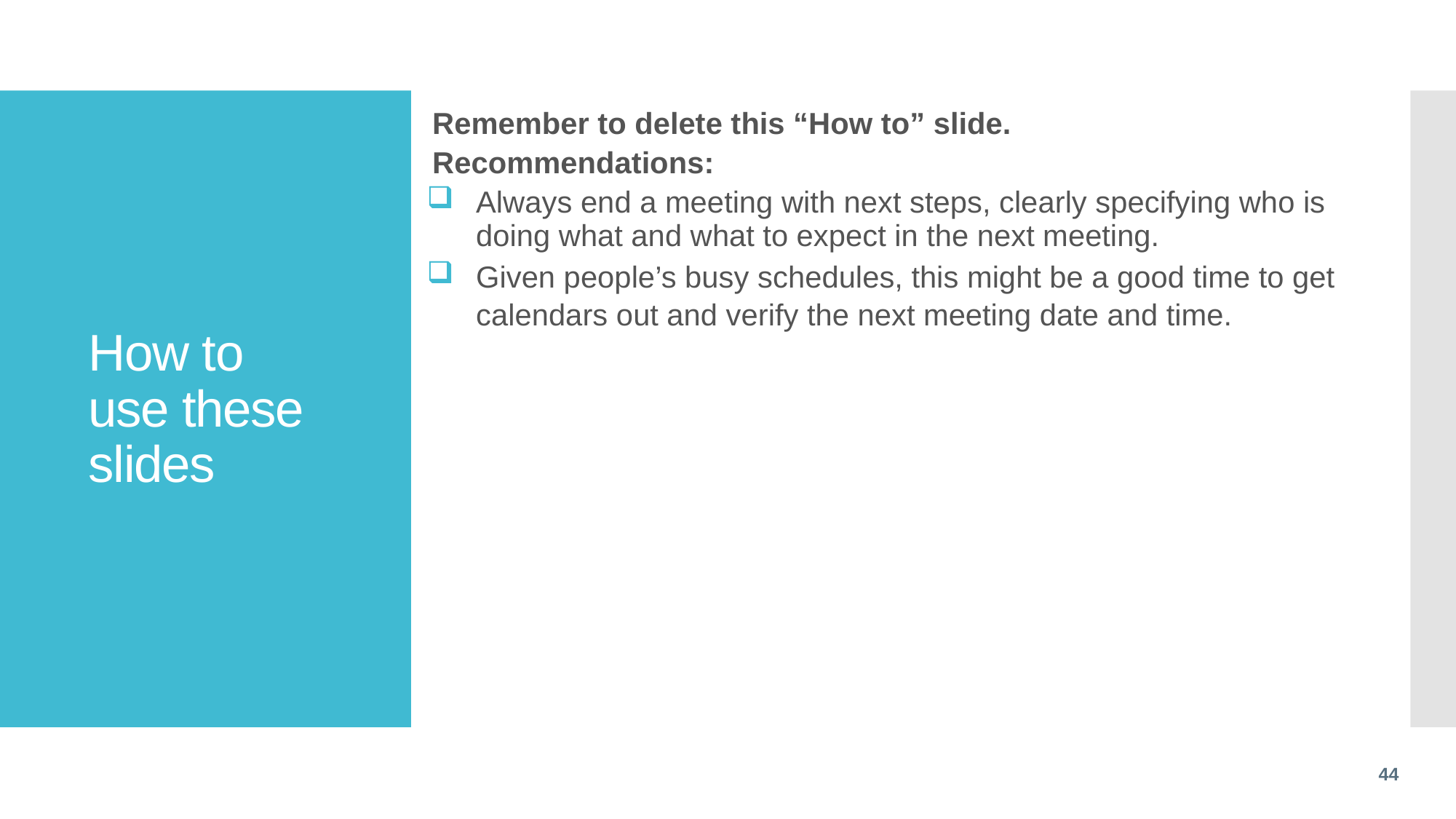

Remember to delete this “How to” slide.
Recommendations:
Always end a meeting with next steps, clearly specifying who is doing what and what to expect in the next meeting.
Given people’s busy schedules, this might be a good time to get calendars out and verify the next meeting date and time.
# How to use these slides
44